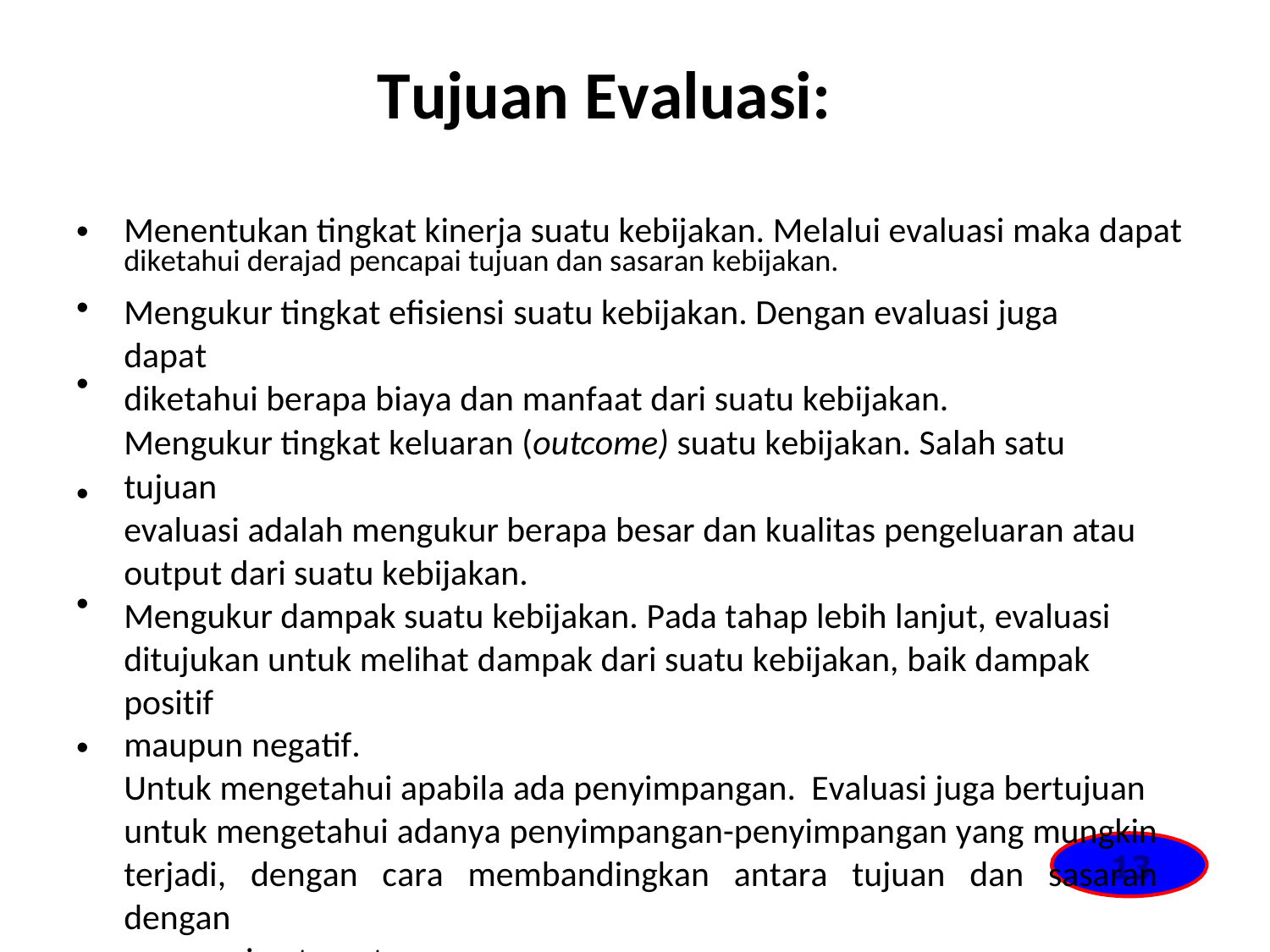

Tujuan Evaluasi:
Menentukan tingkat kinerja suatu kebijakan. Melalui evaluasi maka dapat
diketahui derajad pencapai tujuan dan sasaran kebijakan.
Mengukur tingkat efisiensi suatu kebijakan. Dengan evaluasi juga dapat
diketahui berapa biaya dan manfaat dari suatu kebijakan.
Mengukur tingkat keluaran (outcome) suatu kebijakan. Salah satu tujuan
evaluasi adalah mengukur berapa besar dan kualitas pengeluaran atau
output dari suatu kebijakan.
Mengukur dampak suatu kebijakan. Pada tahap lebih lanjut, evaluasi
ditujukan untuk melihat dampak dari suatu kebijakan, baik dampak positif
maupun negatif.
Untuk mengetahui apabila ada penyimpangan. Evaluasi juga bertujuan
untuk mengetahui adanya penyimpangan-penyimpangan yang mungkin
terjadi, dengan cara membandingkan antara tujuan dan sasaran dengan
pencapaian target.
Sebagai bahan masukan (input) untuk kebijakan yang akan datang. Tujuan
akhir dari evaluasi adalah untuk memberikan masukan bagi proses
kebijakan ke depan agar dihasilkan kebijakan yang lebih baik.
13
•
•
•
•
•
•